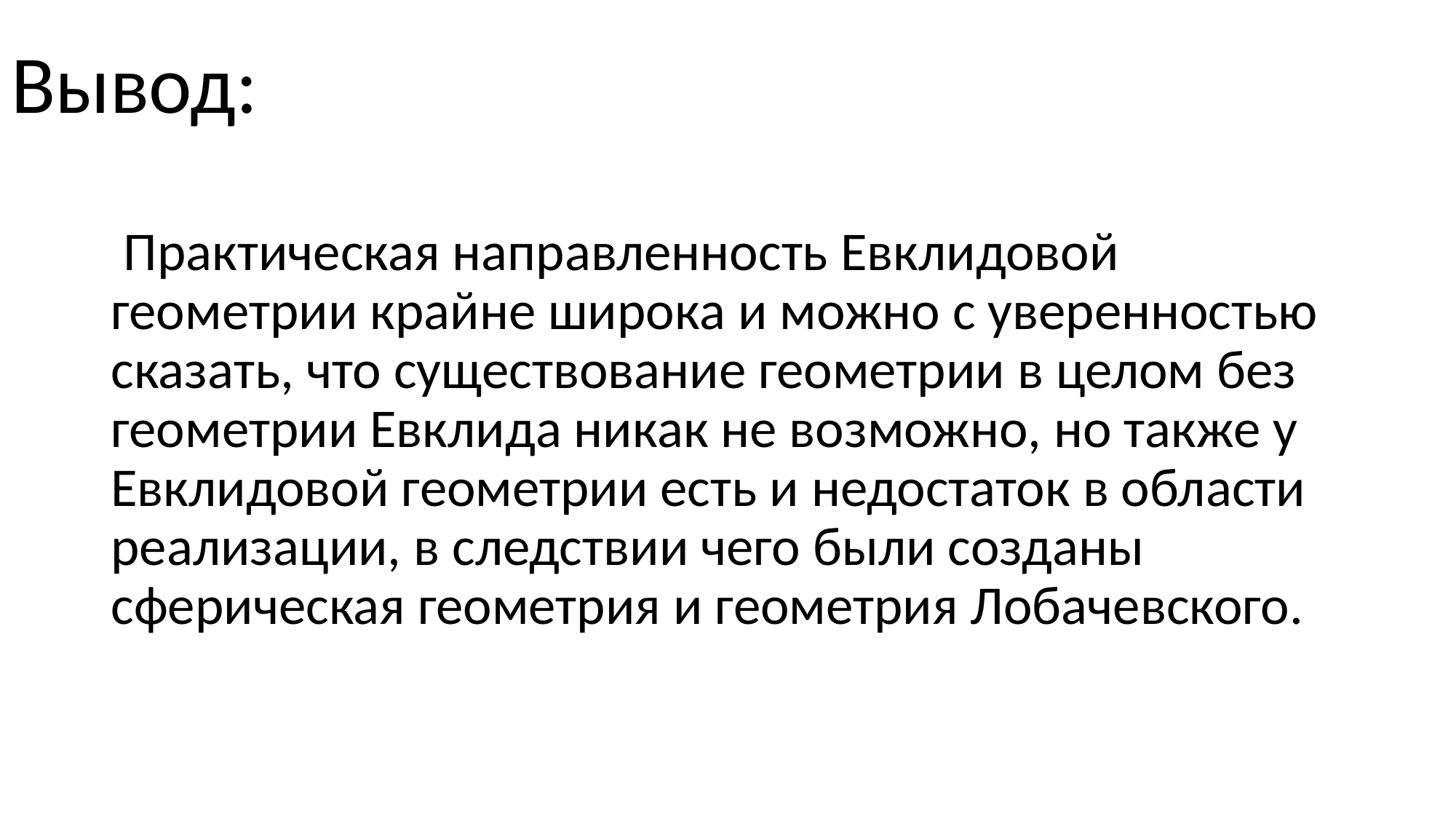

# Вывод:
 Практическая направленность Евклидовой геометрии крайне широка и можно с уверенностью сказать, что существование геометрии в целом без геометрии Евклида никак не возможно, но также у Евклидовой геометрии есть и недостаток в области реализации, в следствии чего были созданы  сферическая геометрия и геометрия Лобачевского.